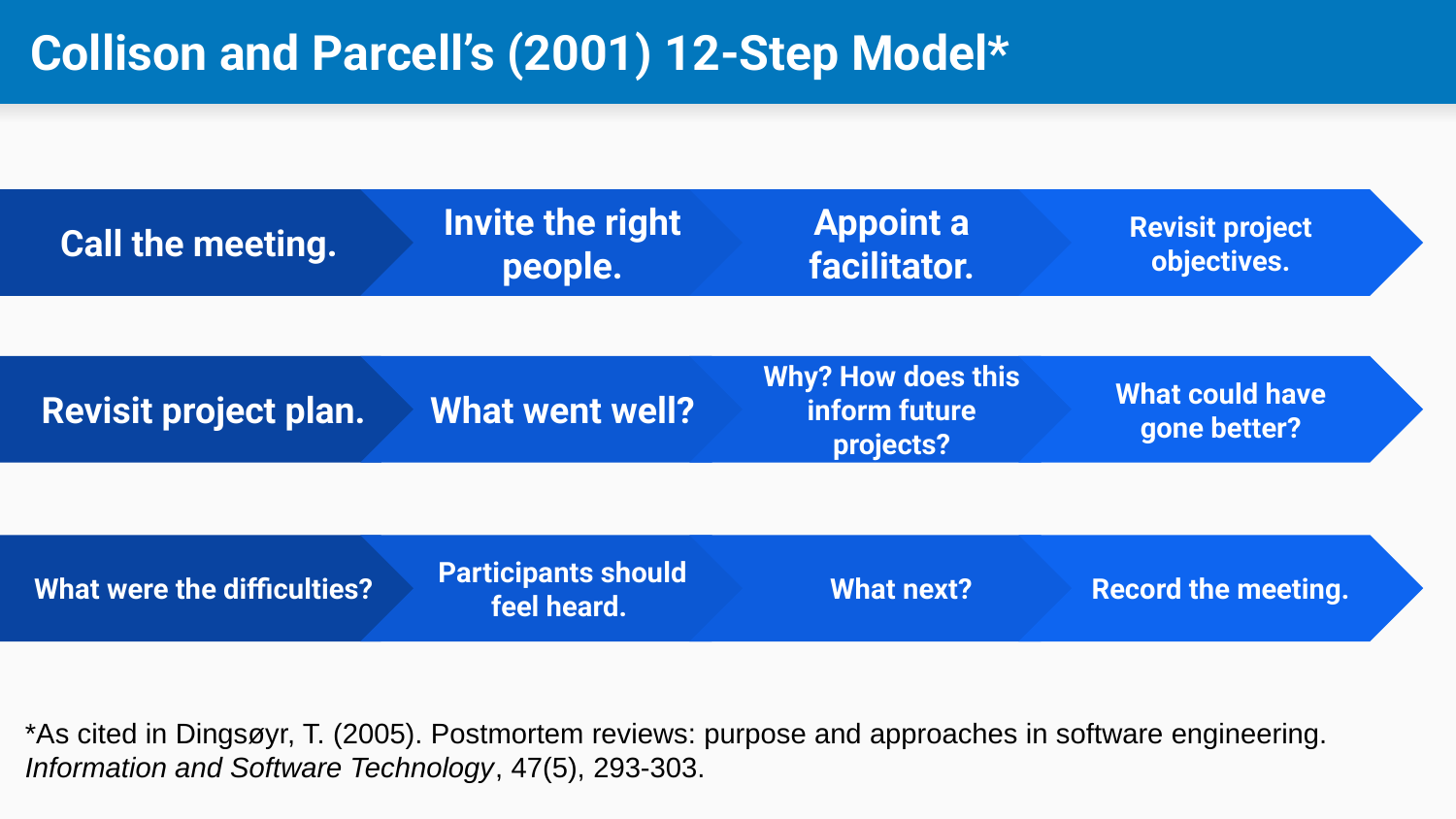

# Collison and Parcell’s (2001) 12-Step Model*
Invite the right people.
Appoint a facilitator.
Revisit project objectives.
Call the meeting.
What went well?
Why? How does this inform future projects?
What could have gone better?
Revisit project plan.
Participants should feel heard.
What next?
Record the meeting.
What were the difficulties?
*As cited in Dingsøyr, T. (2005). Postmortem reviews: purpose and approaches in software engineering. Information and Software Technology, 47(5), 293-303.